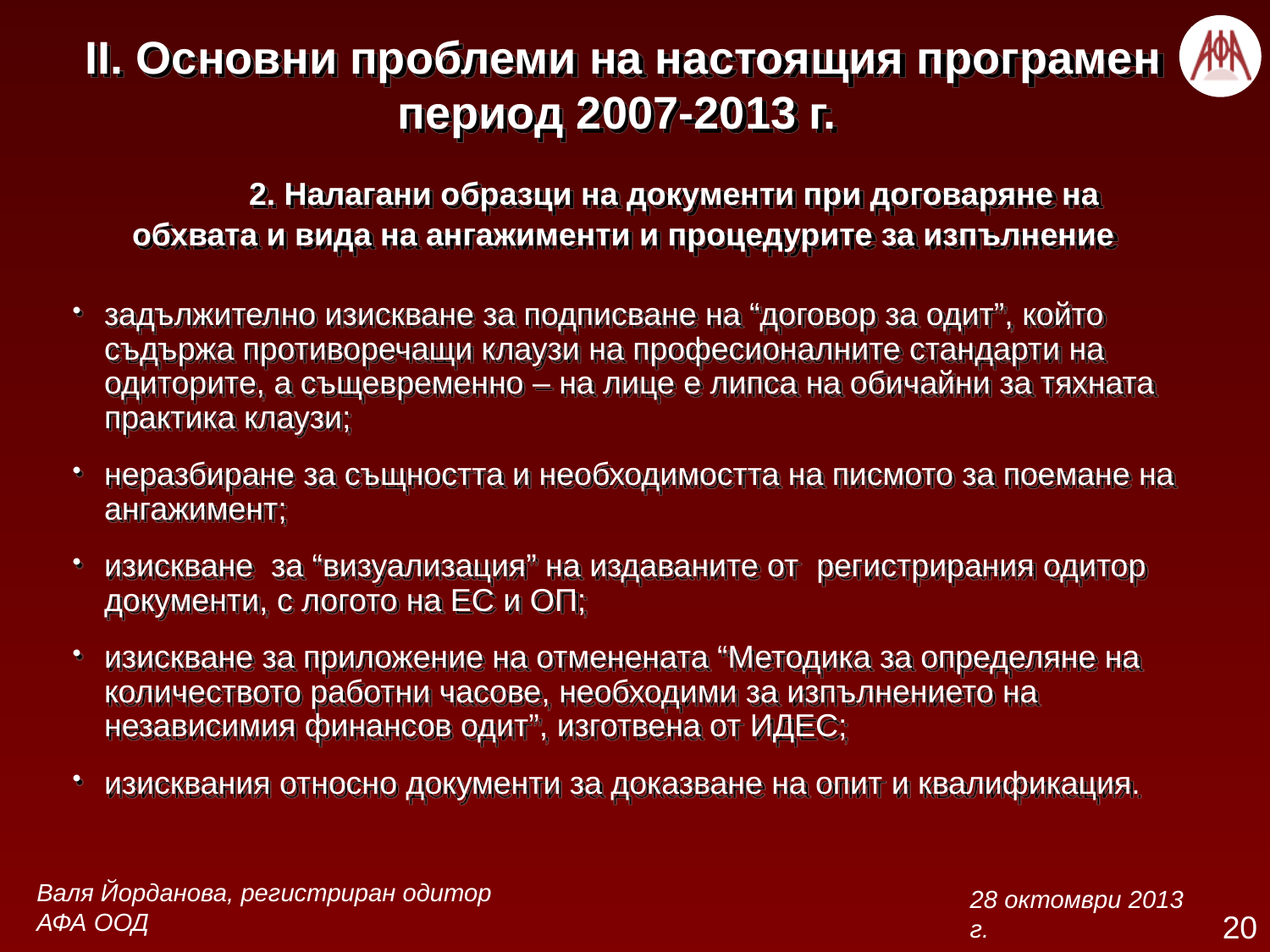

# II. Основни проблеми на настоящия програмен период 2007-2013 г. 2. Налагани образци на документи при договаряне на обхвата и вида на ангажименти и процедурите за изпълнение
задължително изискване за подписване на “договор за одит”, който съдържа противоречащи клаузи на професионалните стандарти на одиторите, а същевременно – на лице е липса на обичайни за тяхната практика клаузи;
неразбиране за същността и необходимостта на писмото за поемане на ангажимент;
изискване  за “визуализация” на издаваните от  регистрирания одитор документи, с логото на ЕС и ОП;
изискване за приложение на отменената “Методика за определяне на количеството работни часове, необходими за изпълнението на независимия финансов одит”, изготвена от ИДЕС;
изисквания относно документи за доказване на опит и квалификация.